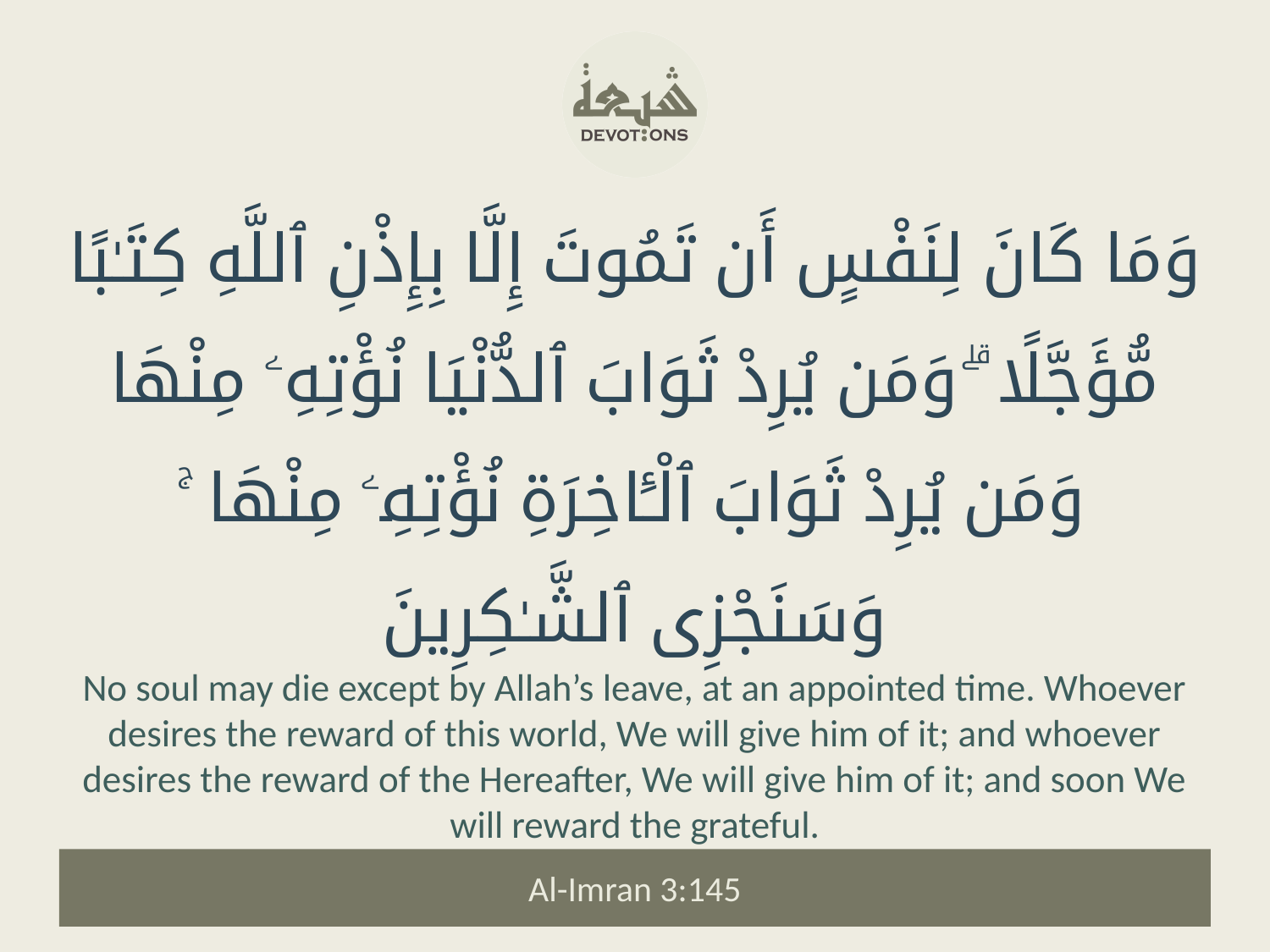

وَمَا كَانَ لِنَفْسٍ أَن تَمُوتَ إِلَّا بِإِذْنِ ٱللَّهِ كِتَـٰبًا مُّؤَجَّلًا ۗ وَمَن يُرِدْ ثَوَابَ ٱلدُّنْيَا نُؤْتِهِۦ مِنْهَا وَمَن يُرِدْ ثَوَابَ ٱلْـَٔاخِرَةِ نُؤْتِهِۦ مِنْهَا ۚ وَسَنَجْزِى ٱلشَّـٰكِرِينَ
No soul may die except by Allah’s leave, at an appointed time. Whoever desires the reward of this world, We will give him of it; and whoever desires the reward of the Hereafter, We will give him of it; and soon We will reward the grateful.
Al-Imran 3:145